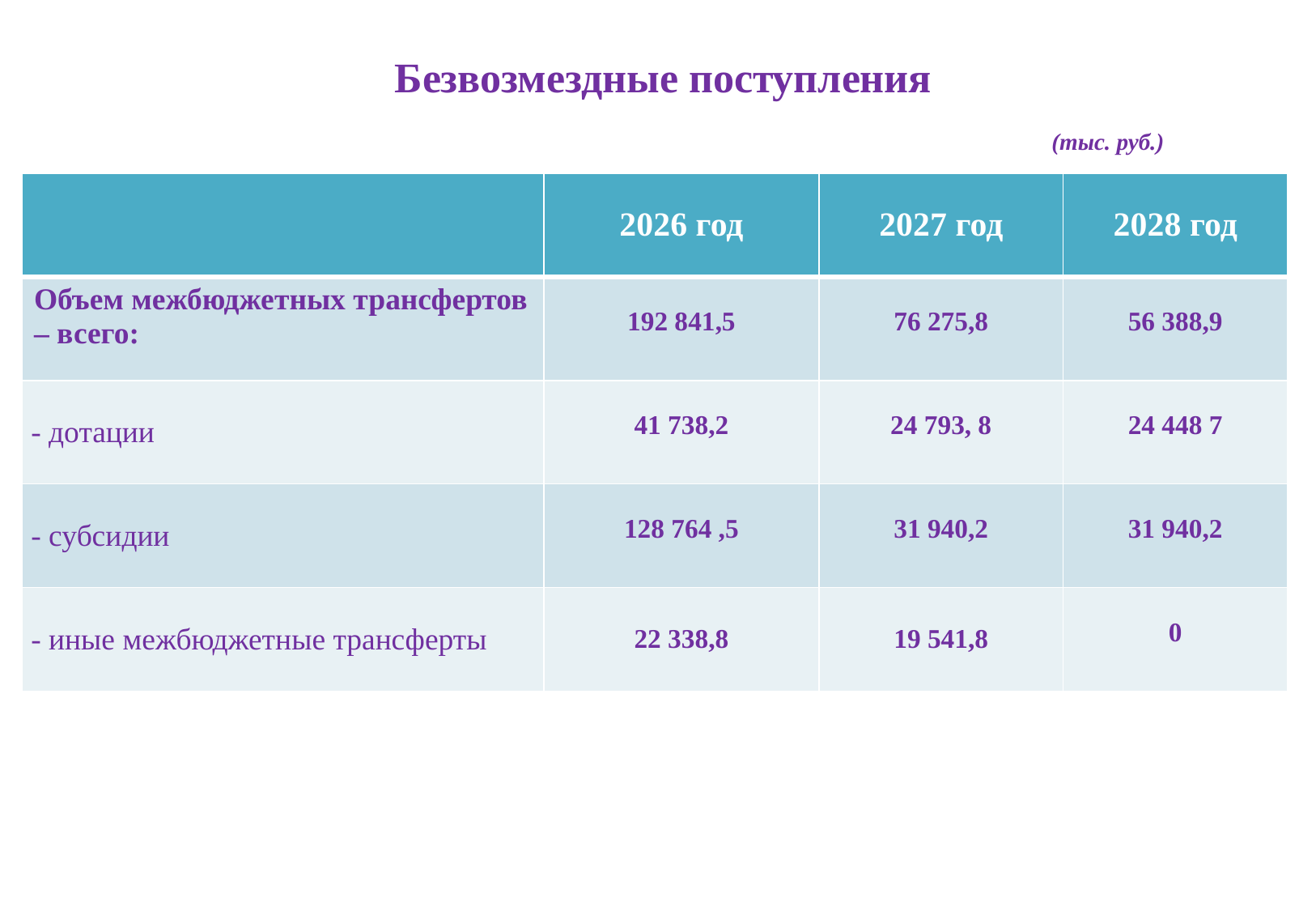

Безвозмездные поступления
(тыс. руб.)
|  | 2026 год | 2027 год | 2028 год |
| --- | --- | --- | --- |
| Объем межбюджетных трансфертов – всего: | 192 841,5 | 76 275,8 | 56 388,9 |
| - дотации | 41 738,2 | 24 793, 8 | 24 448 7 |
| - субсидии | 128 764 ,5 | 31 940,2 | 31 940,2 |
| - иные межбюджетные трансферты | 22 338,8 | 19 541,8 | 0 |